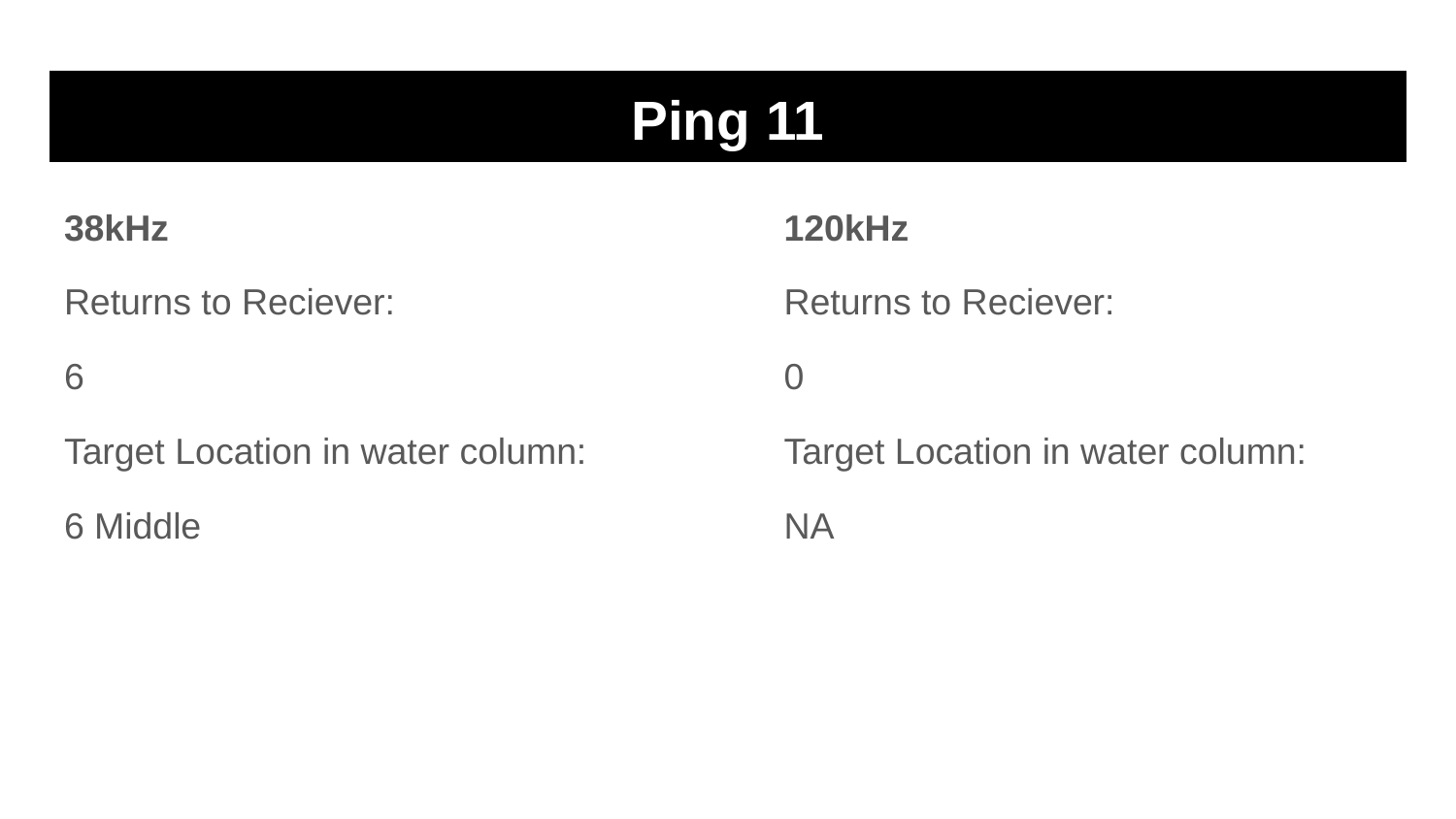

# Ping 11
38kHz
Returns to Reciever:
6
Target Location in water column:
6 Middle
120kHz
Returns to Reciever:
0
Target Location in water column:
NA